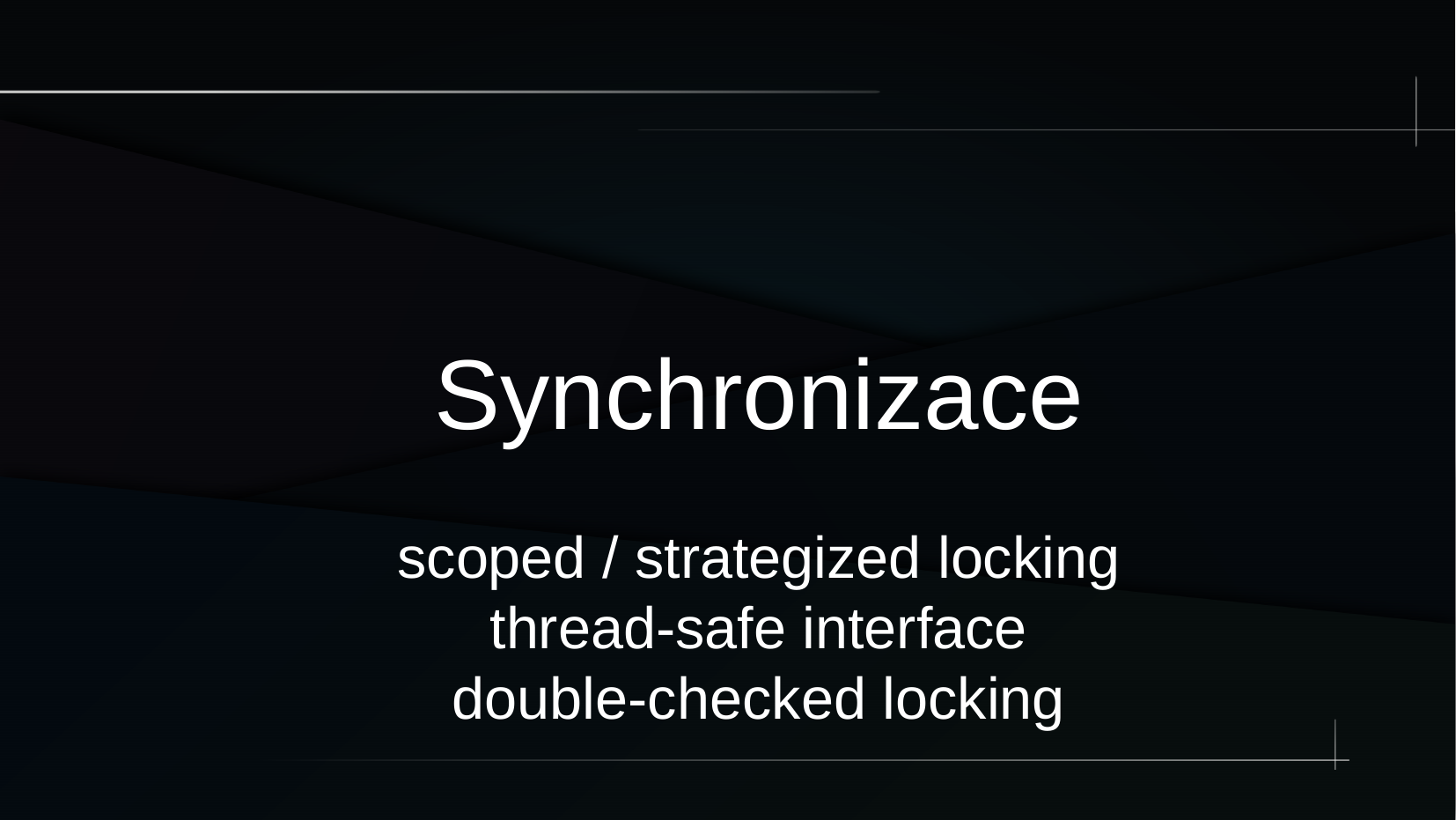

Synchronizace
scoped / strategized locking
thread-safe interface
double-checked locking